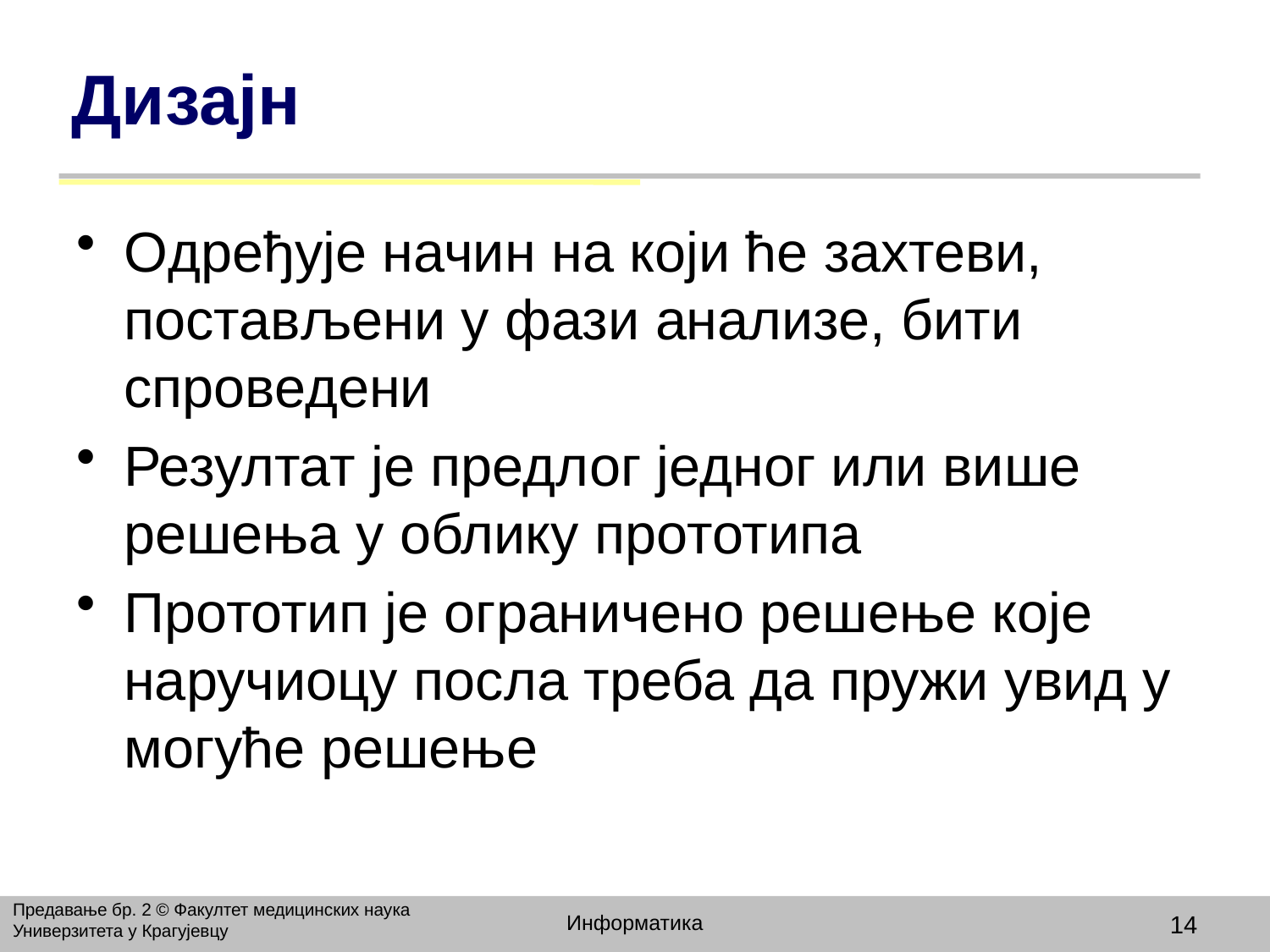

# Дизајн
Одређује начин на који ће захтеви, постављени у фази анализе, бити спроведени
Резултат је предлог једног или више решења у облику прототипа
Прототип је ограничено решење које наручиоцу посла треба да пружи увид у могуће решење
Предавање бр. 2 © Факултет медицинских наука Универзитета у Крагујевцу
Информатика
14